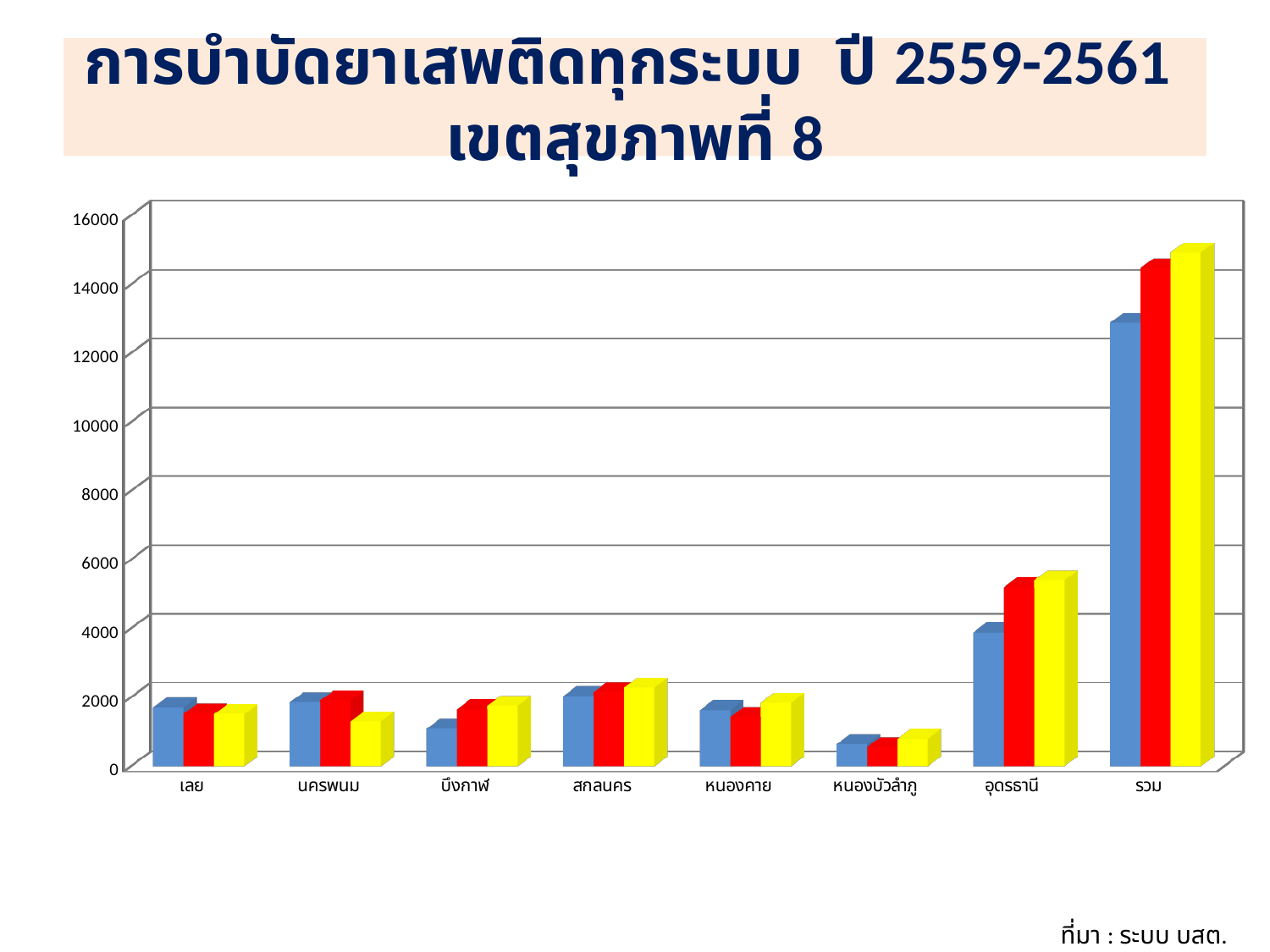

# การบำบัดยาเสพติดทุกระบบ  ปี 2559-2561  เขตสุขภาพที่ 8

[unsupported chart]

ที่มา : ระบบ บสต.